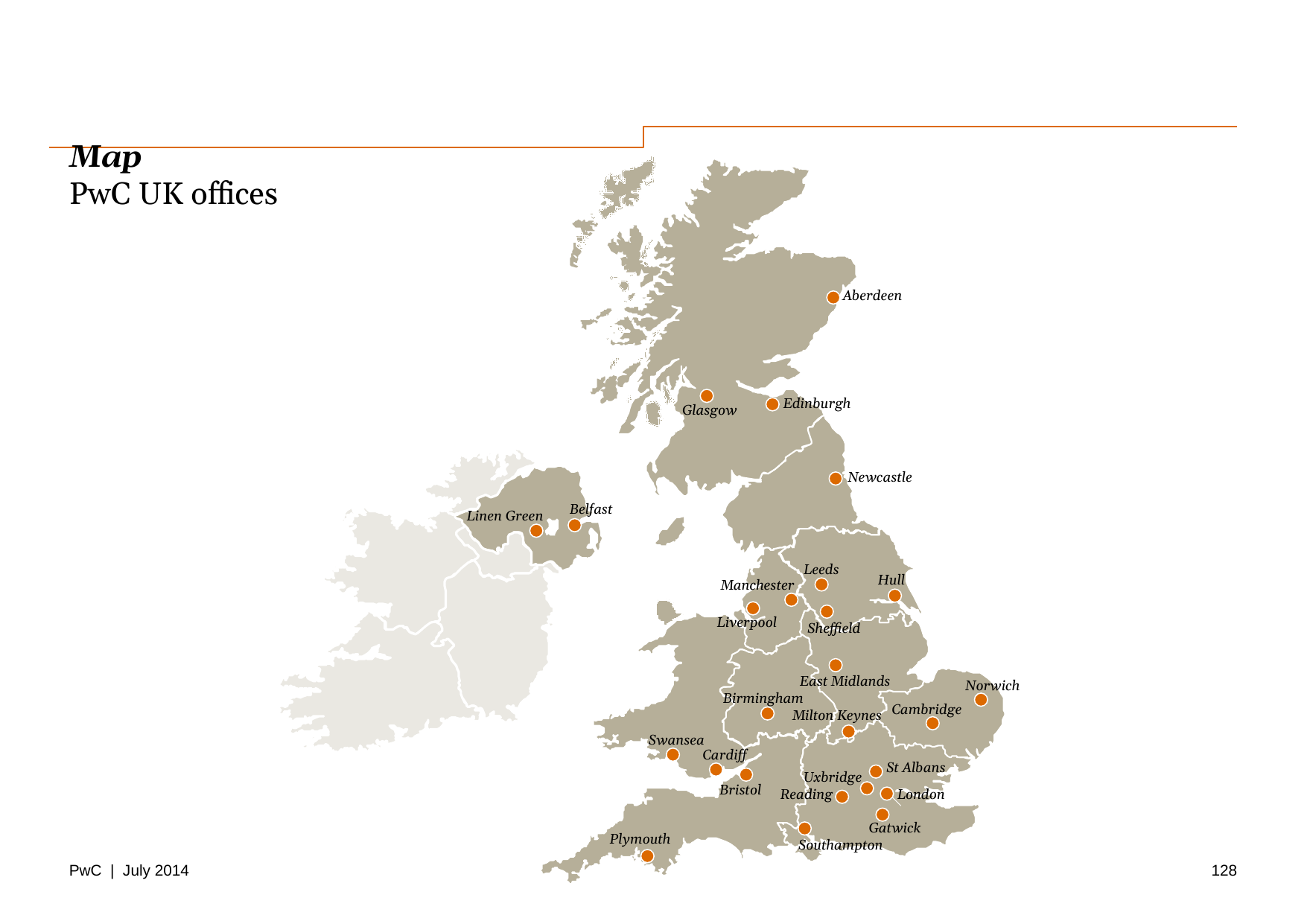

# Map PwC UK offices

Aberdeen

Edinburgh

Glasgow

Newcastle

Belfast
Linen Green

Leeds

Hull
Manchester

Liverpool

Sheffield

East Midlands

Norwich
Birmingham

Cambridge
Milton Keynes

Swansea

Cardiff

St Albans

Uxbridge

Bristol
London
Reading

Gatwick

Plymouth
Southampton

128